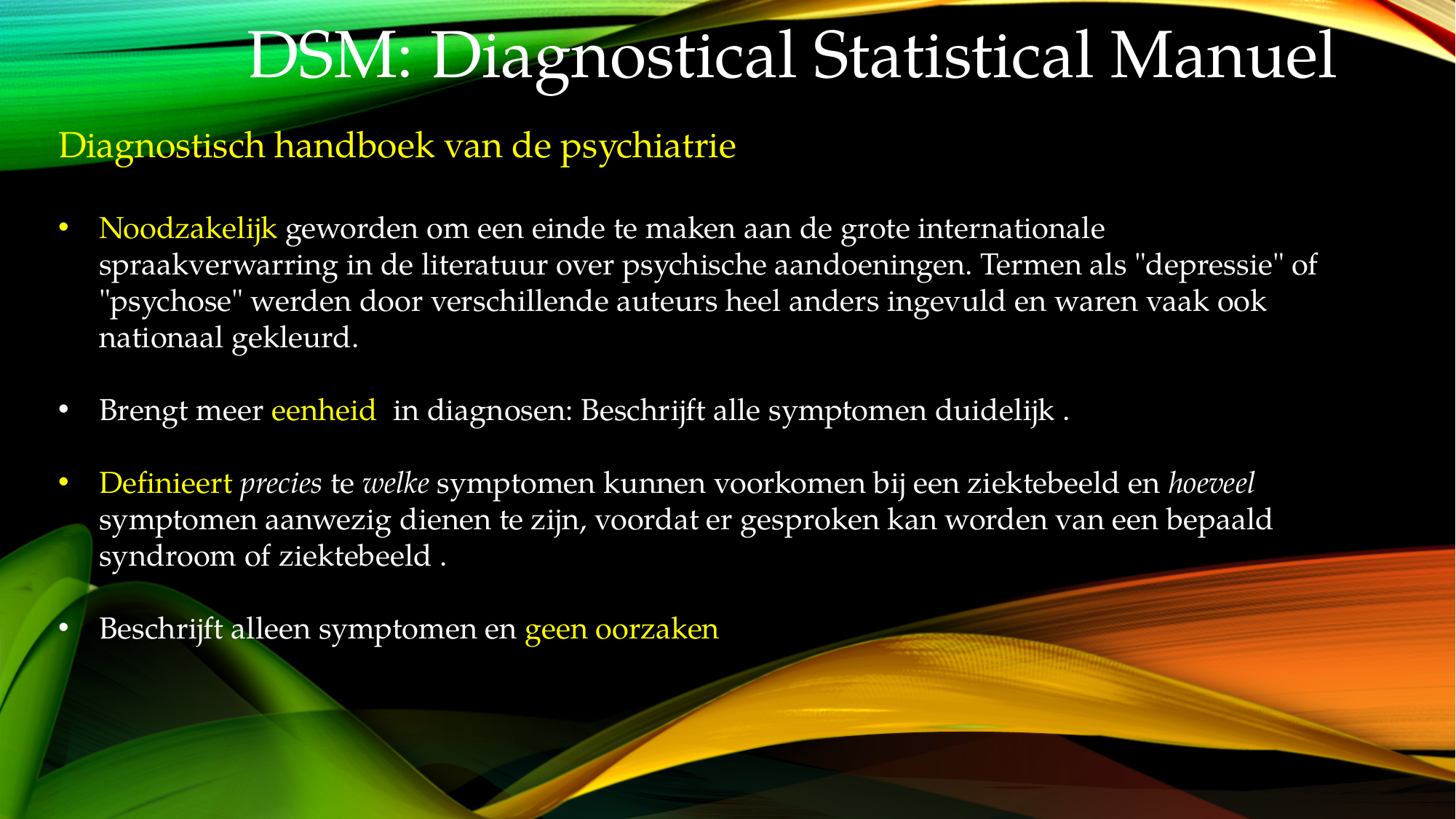

DSM: Diagnostical Statistical Manuel
Diagnostisch handboek van de psychiatrie

Noodzakelijk geworden om een einde te maken aan de grote internationale spraakverwarring in de literatuur over psychische aandoeningen. Termen als "depressie" of "psychose" werden door verschillende auteurs heel anders ingevuld en waren vaak ook nationaal gekleurd.

Brengt meer eenheid  in diagnosen: Beschrijft alle symptomen duidelijk .

Definieert precies te welke symptomen kunnen voorkomen bij een ziektebeeld en hoeveel symptomen aanwezig dienen te zijn, voordat er gesproken kan worden van een bepaald syndroom of ziektebeeld .

Beschrijft alleen symptomen en geen oorzaken